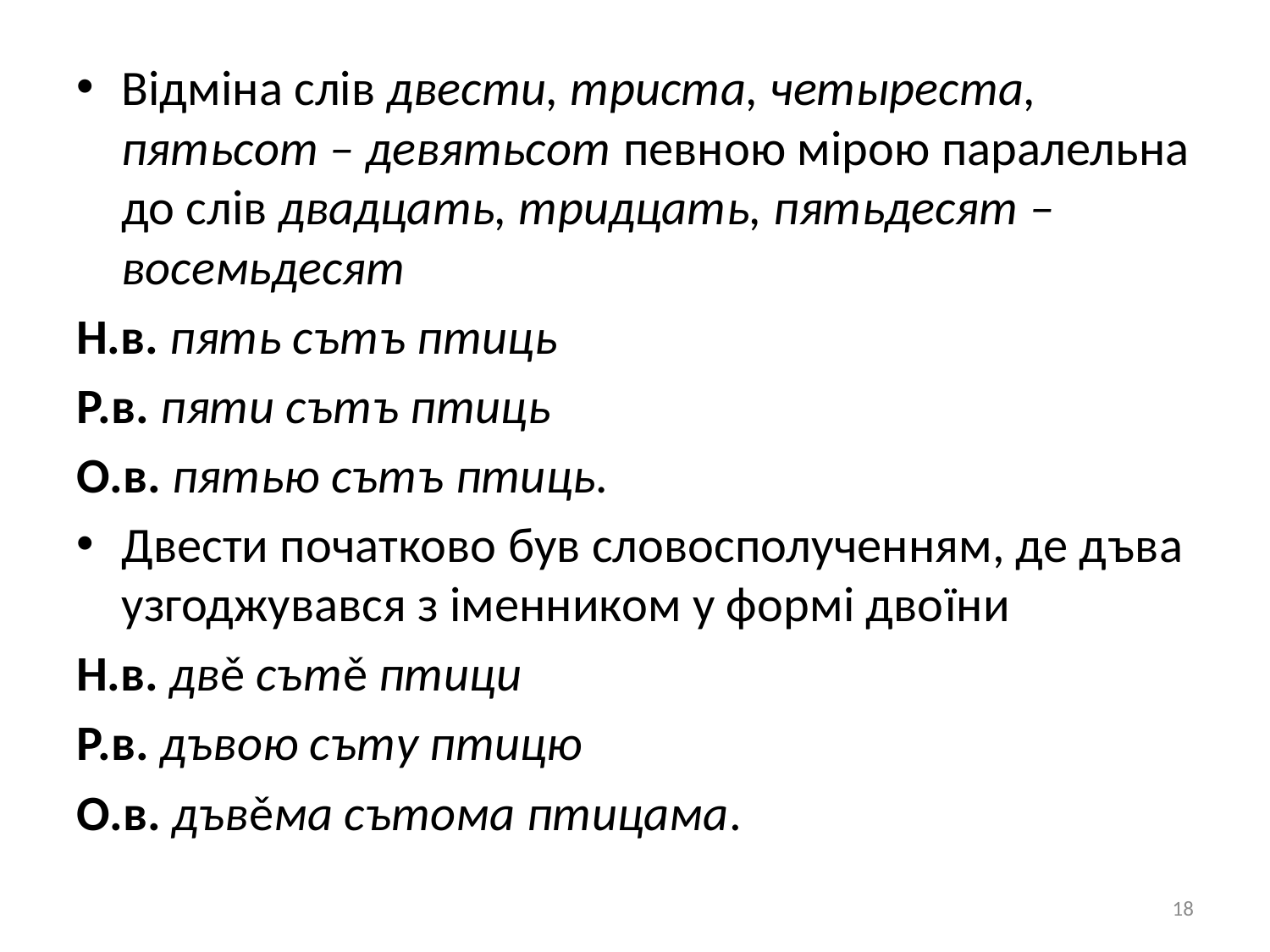

Відміна слів двести, триста, четыреста, пятьсот – девятьсот певною мірою паралельна до слів двадцать, тридцать, пятьдесят – восемьдесят
Н.в. пять сътъ птиць
Р.в. пяти сътъ птиць
О.в. пятью сътъ птиць.
Двести початково був словосполученням, де дъва узгоджувався з іменником у формі двоїни
Н.в. двě сътě птици
Р.в. дъвою съту птицю
О.в. дъвěма сътома птицама.

18